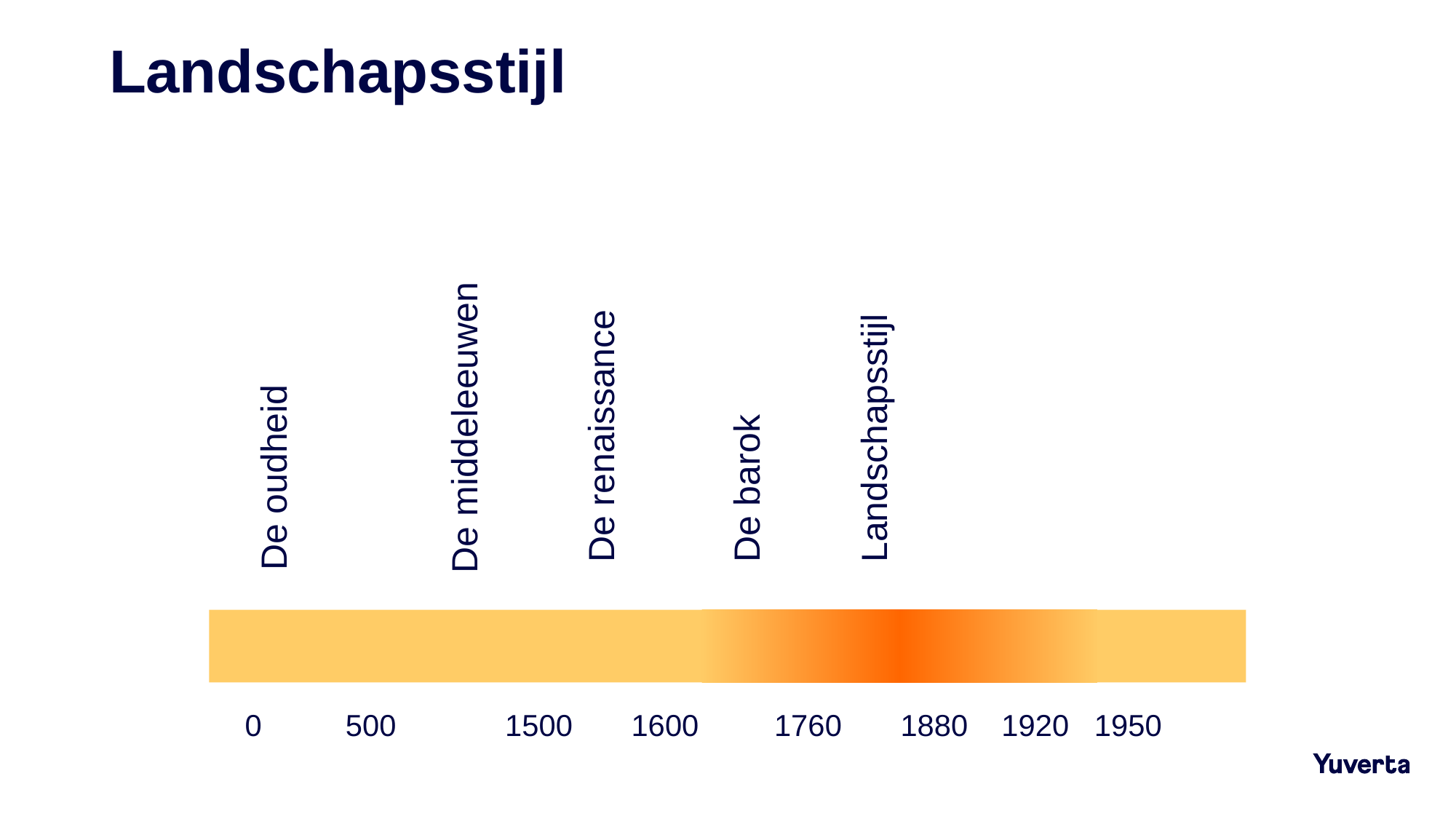

# Landschapsstijl
De middeleeuwen
Landschapsstijl
De renaissance
De barok
De oudheid

   0          500             1500       1600         1760       1880    1920   1950